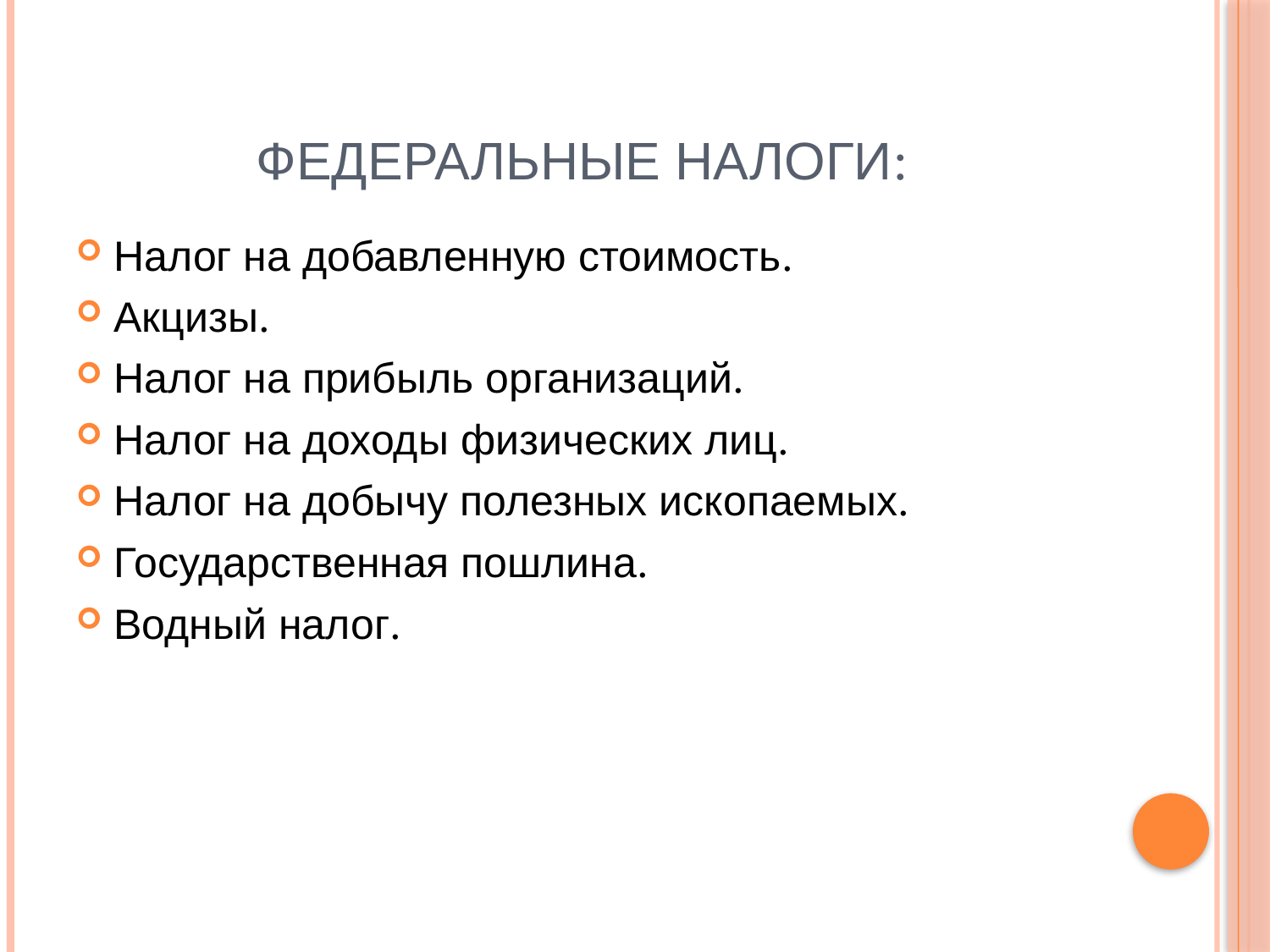

# Федеральные налоги:
Налог на добавленную стоимость.
Акцизы.
Налог на прибыль организаций.
Налог на доходы физических лиц.
Налог на добычу полезных ископаемых.
Государственная пошлина.
Водный налог.